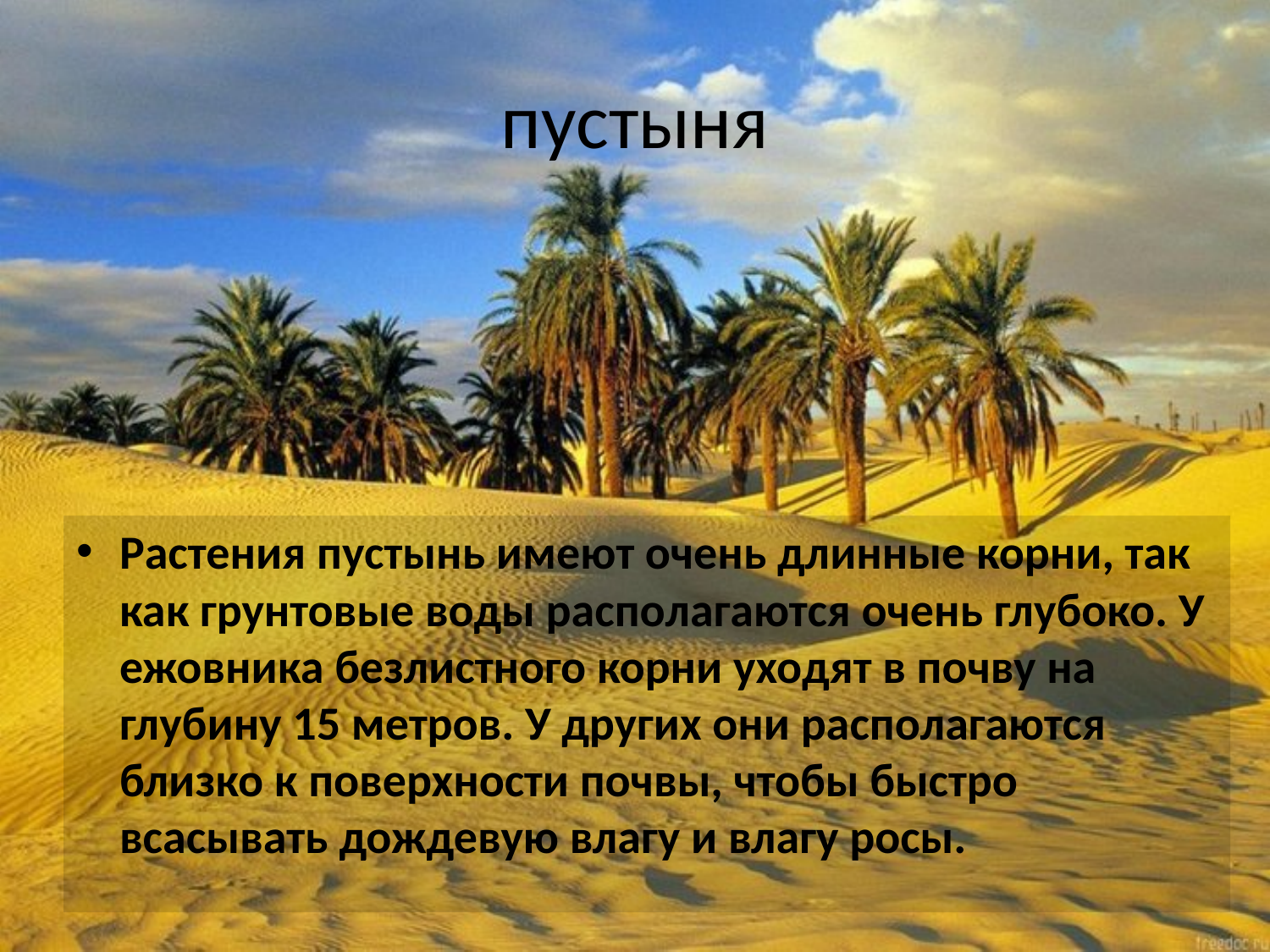

# пустыня
Растения пустынь имеют очень длинные корни, так как грунтовые воды располагаются очень глубоко. У ежовника безлистного корни уходят в почву на глубину 15 метров. У других они располагаются близко к поверхности почвы, чтобы быстро всасывать дождевую влагу и влагу росы.